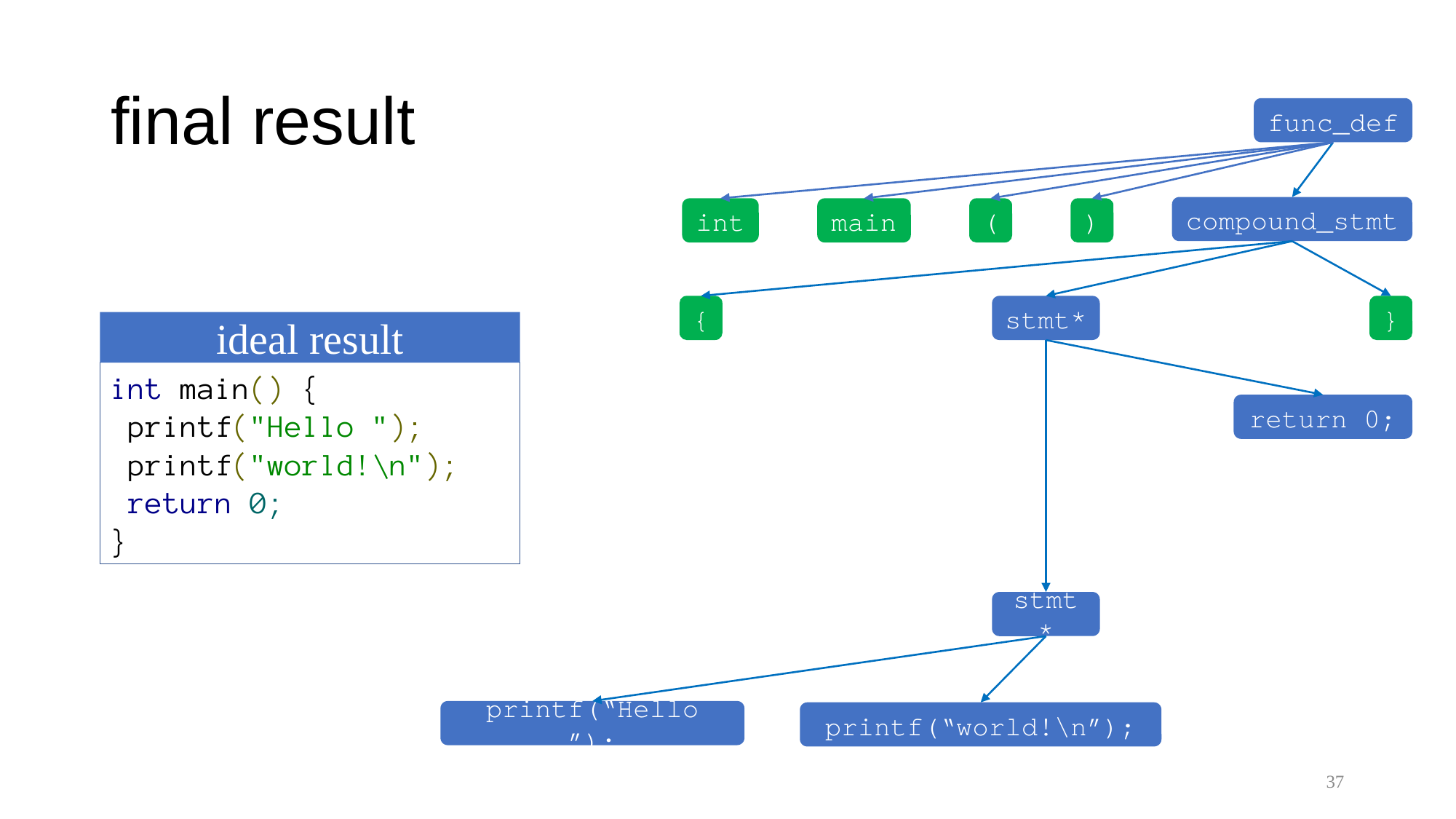

# final result
func_def
compound_stmt
int
main
(
)
{
stmt*
}
ideal result
int main() {
 printf("Hello ");
 printf("world!\n");
 return 0;
}
return 0;
stmt*
printf(“Hello ”);
printf(“world!\n”);
37